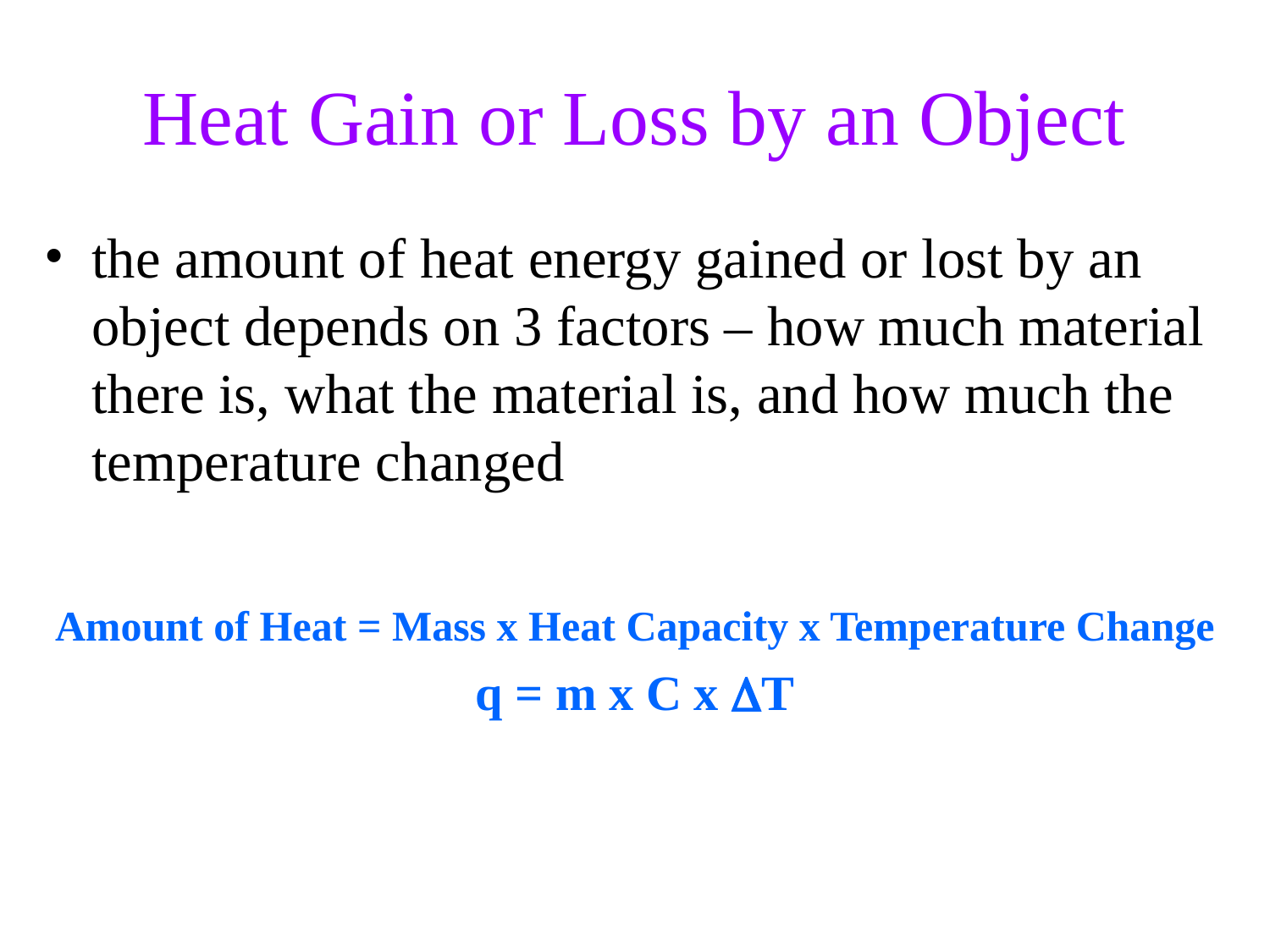

Heat Gain or Loss by an Object
the amount of heat energy gained or lost by an object depends on 3 factors – how much material there is, what the material is, and how much the temperature changed
Amount of Heat = Mass x Heat Capacity x Temperature Change
q = m x C x ΔT